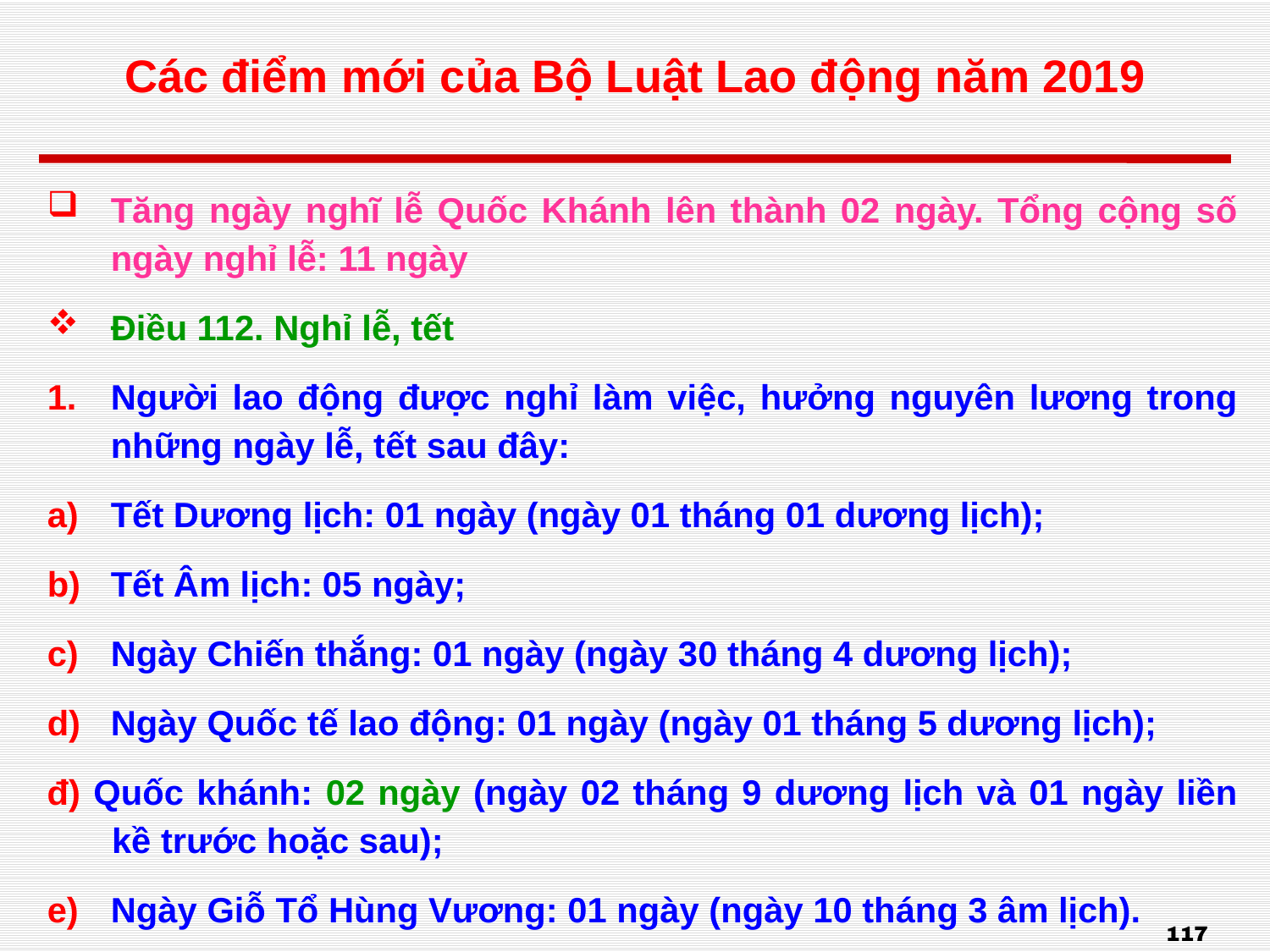

# Các điểm mới của Bộ Luật Lao động năm 2019
Tăng ngày nghĩ lễ Quốc Khánh lên thành 02 ngày. Tổng cộng số ngày nghỉ lễ: 11 ngày
Điều 112. Nghỉ lễ, tết
Người lao động được nghỉ làm việc, hưởng nguyên lương trong những ngày lễ, tết sau đây:
Tết Dương lịch: 01 ngày (ngày 01 tháng 01 dương lịch);
Tết Âm lịch: 05 ngày;
Ngày Chiến thắng: 01 ngày (ngày 30 tháng 4 dương lịch);
Ngày Quốc tế lao động: 01 ngày (ngày 01 tháng 5 dương lịch);
đ) Quốc khánh: 02 ngày (ngày 02 tháng 9 dương lịch và 01 ngày liền kề trước hoặc sau);
Ngày Giỗ Tổ Hùng Vương: 01 ngày (ngày 10 tháng 3 âm lịch).